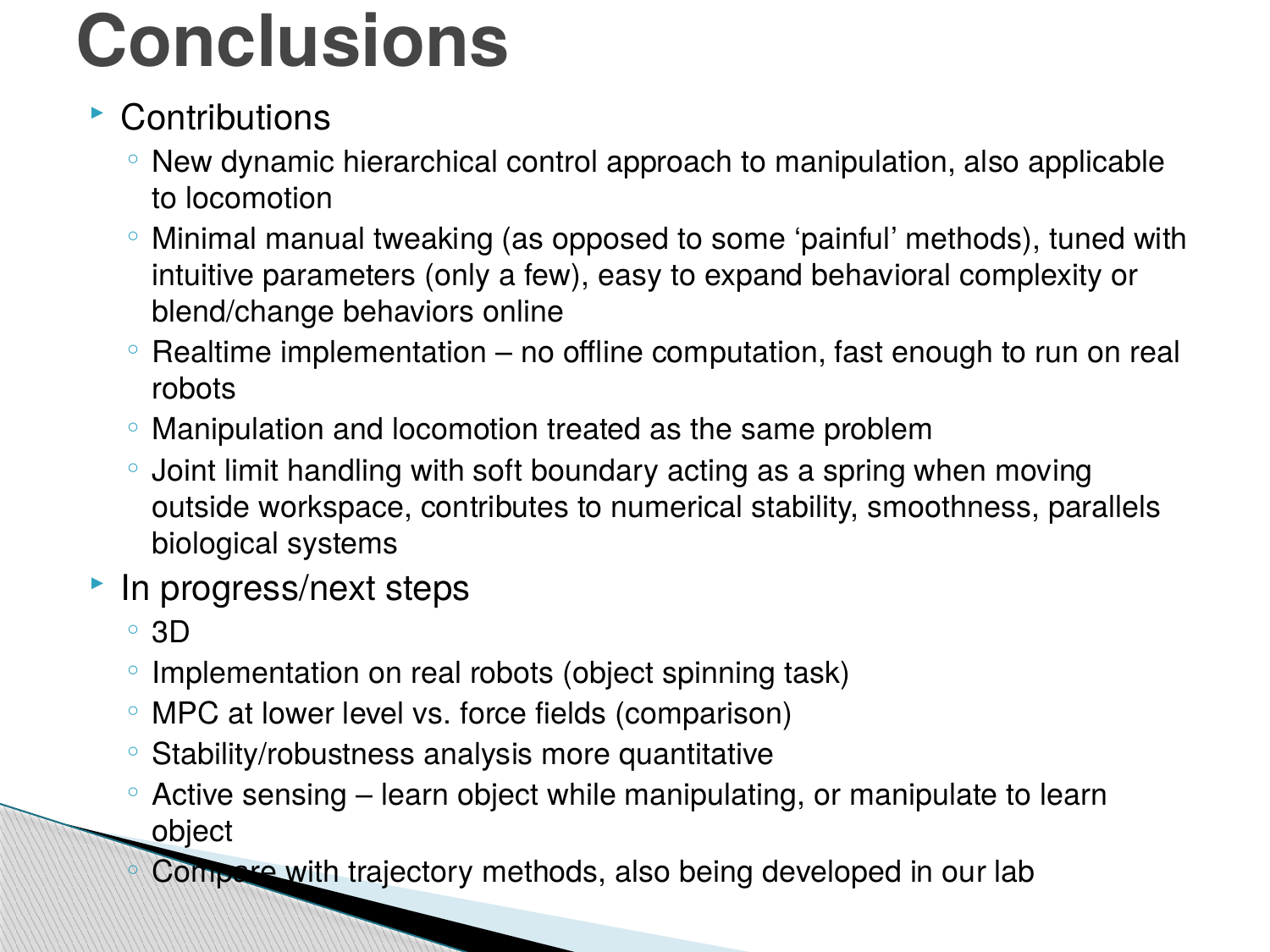

# Conclusions
Contributions
New dynamic hierarchical control approach to manipulation, also applicable to locomotion
Minimal manual tweaking (as opposed to some ‘painful’ methods), tuned with intuitive parameters (only a few), easy to expand behavioral complexity or blend/change behaviors online
Realtime implementation – no offline computation, fast enough to run on real robots
Manipulation and locomotion treated as the same problem
Joint limit handling with soft boundary acting as a spring when moving outside workspace, contributes to numerical stability, smoothness, parallels biological systems
In progress/next steps
3D
Implementation on real robots (object spinning task)
MPC at lower level vs. force fields (comparison)
Stability/robustness analysis more quantitative
Active sensing – learn object while manipulating, or manipulate to learn object
Compare with trajectory methods, also being developed in our lab